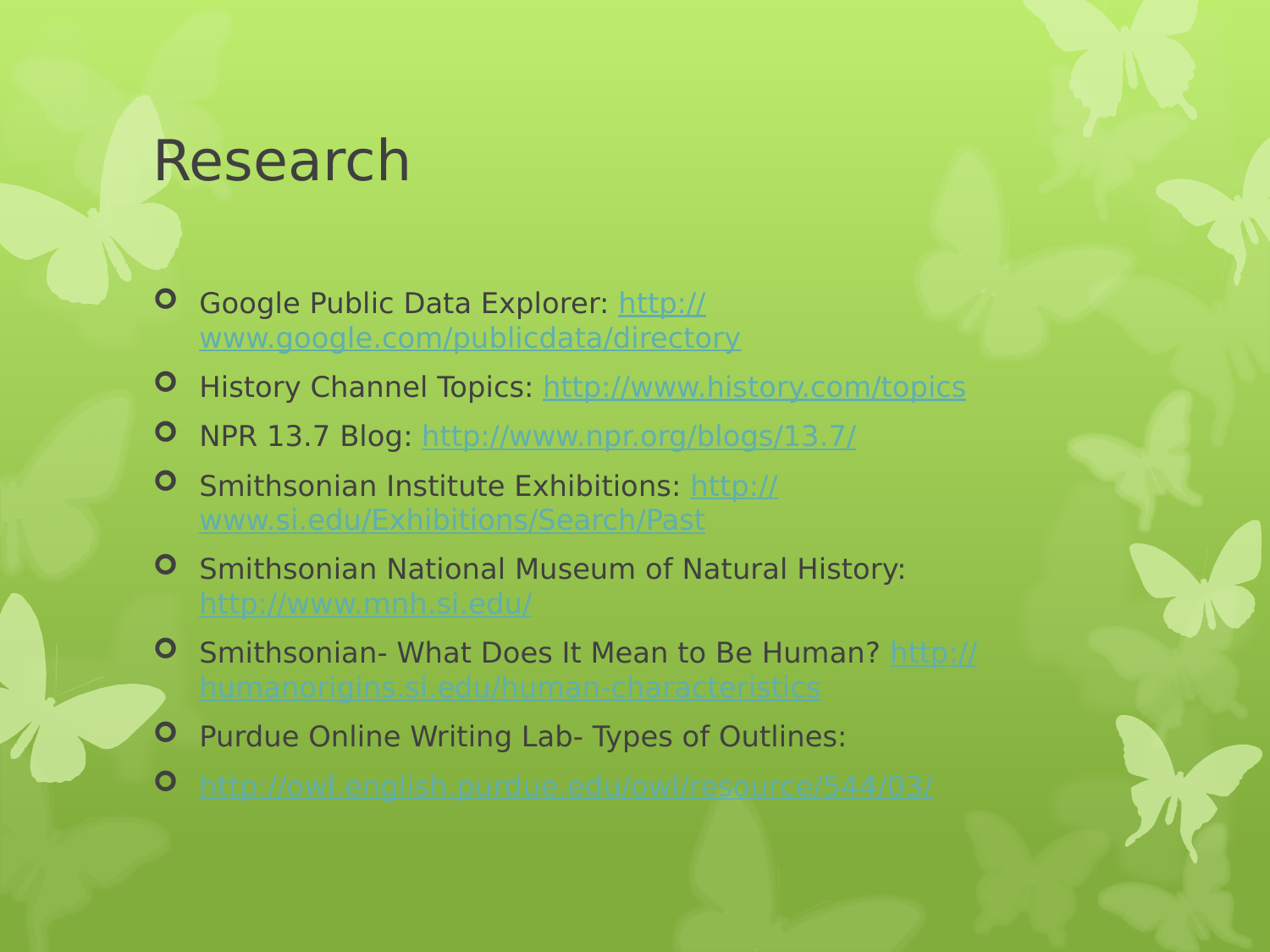

# Research

Google Public Data Explorer: http://www.google.com/publicdata/directory
History Channel Topics: http://www.history.com/topics
NPR 13.7 Blog: http://www.npr.org/blogs/13.7/
Smithsonian Institute Exhibitions: http://www.si.edu/Exhibitions/Search/Past
Smithsonian National Museum of Natural History: http://www.mnh.si.edu/
Smithsonian- What Does It Mean to Be Human? http://humanorigins.si.edu/human-characteristics
Purdue Online Writing Lab- Types of Outlines:
http://owl.english.purdue.edu/owl/resource/544/03/